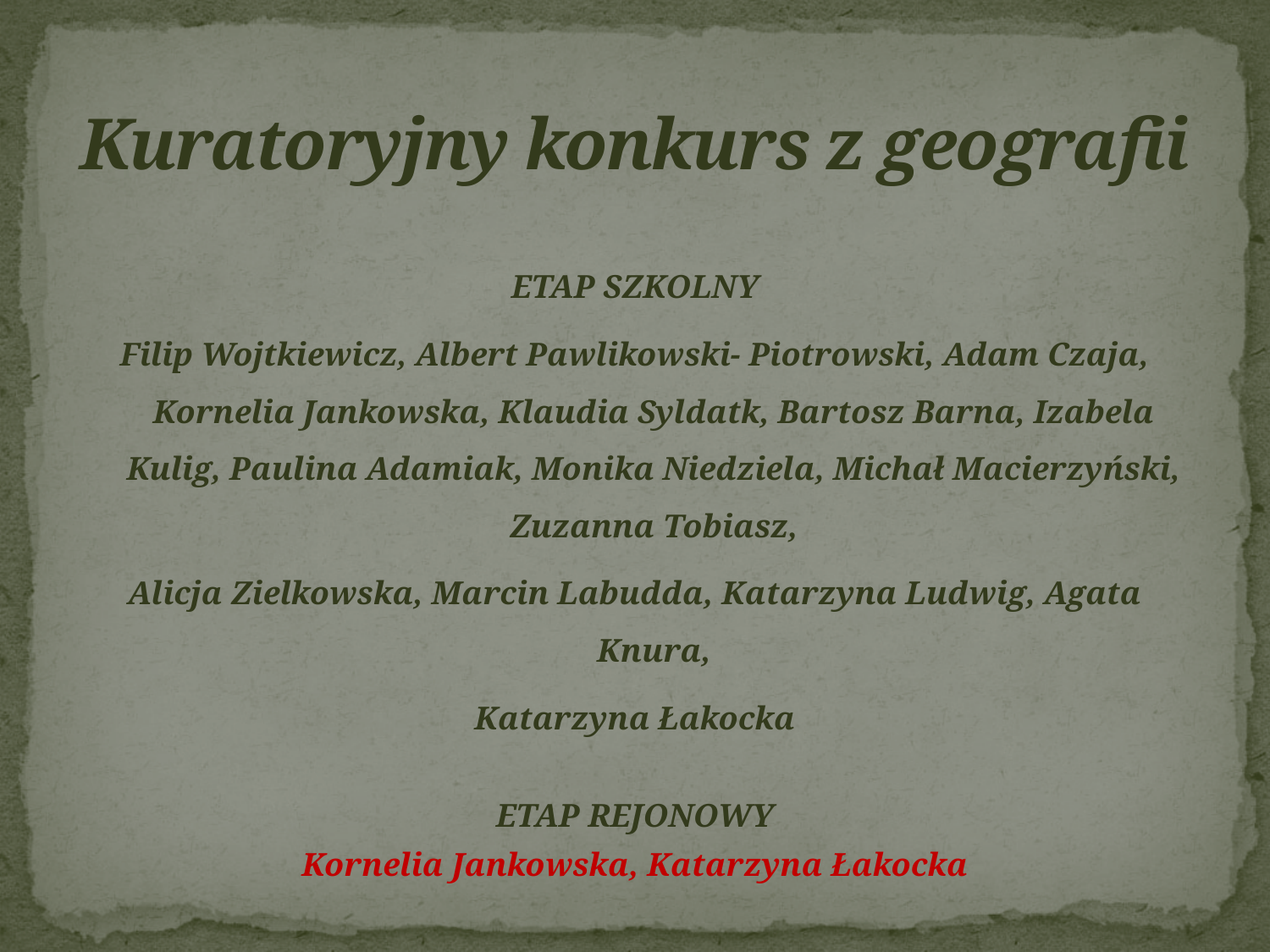

# Kuratoryjny konkurs z geografii

ETAP SZKOLNY
Filip Wojtkiewicz, Albert Pawlikowski- Piotrowski, Adam Czaja, Kornelia Jankowska, Klaudia Syldatk, Bartosz Barna, Izabela Kulig, Paulina Adamiak, Monika Niedziela, Michał Macierzyński, Zuzanna Tobiasz,
Alicja Zielkowska, Marcin Labudda, Katarzyna Ludwig, Agata Knura,
Katarzyna Łakocka

ETAP REJONOWY
Kornelia Jankowska, Katarzyna Łakocka